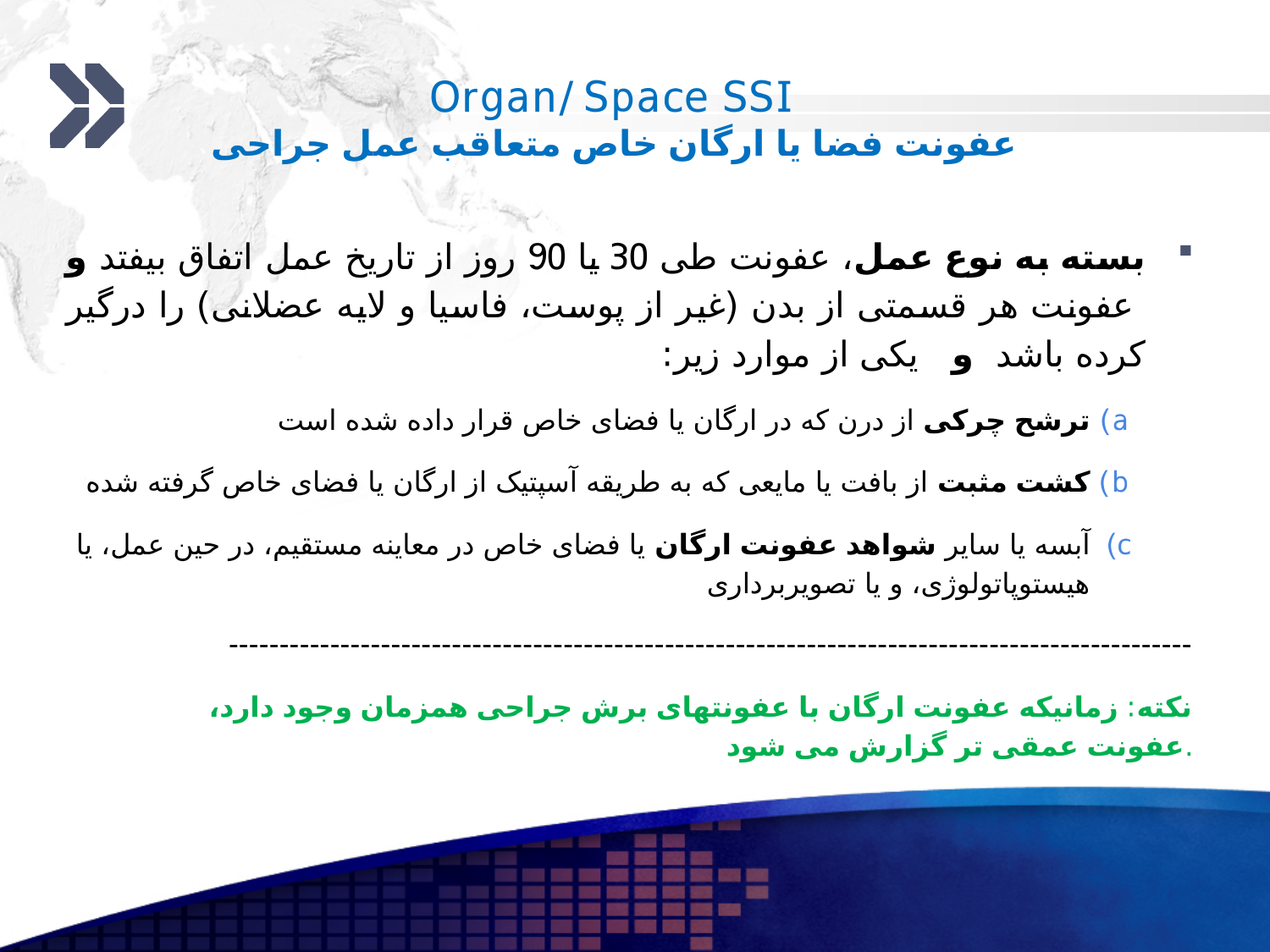

# Organ/Space SSI عفونت فضا یا ارگان خاص متعاقب عمل جراحی

بسته به نوع عمل، عفونت طی 30 یا 90 روز از تاریخ عمل اتفاق بیفتد و  عفونت هر قسمتی از بدن (غیر از پوست، فاسیا و لایه عضلانی) را درگیر کرده باشد  و   یکی از موارد زیر:
ترشح چرکی از درن که در ارگان یا فضای خاص قرار داده شده است
کشت مثبت از بافت یا مایعی که به طریقه آسپتیک از ارگان یا فضای خاص گرفته شده
آبسه یا سایر شواهد عفونت ارگان یا فضای خاص در معاینه مستقیم، در حین عمل، یا هیستوپاتولوژی، و یا تصویربرداری
-----------------------------------------------------------------------------------------------
نکته: زمانیکه عفونت ارگان با عفونتهای برش جراحی همزمان وجود دارد، عفونت عمقی تر گزارش می شود.